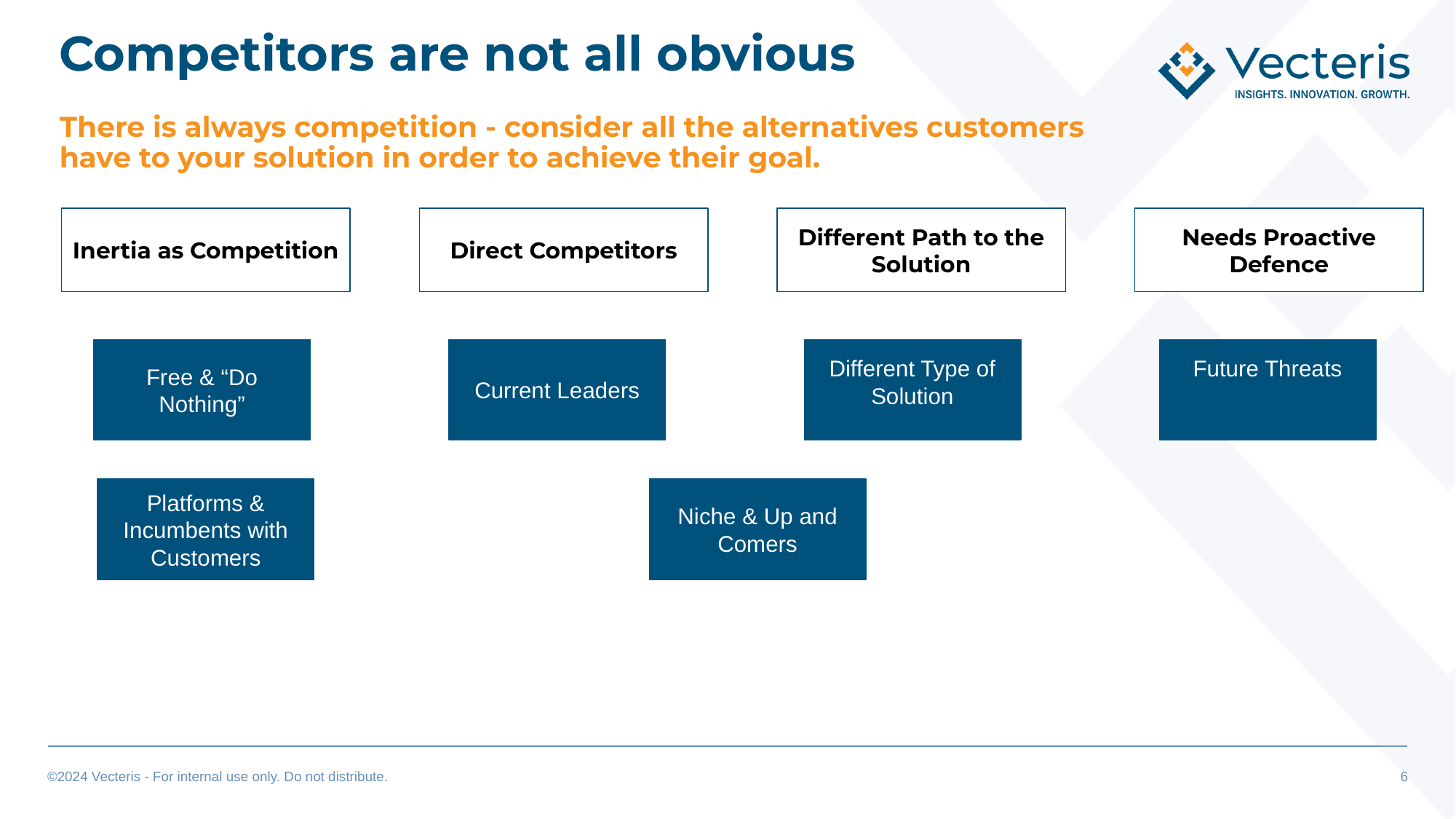

# Competitors are not all obvious
There is always competition - consider all the alternatives customers have to your solution in order to achieve their goal.
Needs Proactive Defence
Inertia as Competition
Direct Competitors
Different Path to the Solution
Free & “Do Nothing”
Current Leaders
Different Type of Solution
Future Threats
Platforms & Incumbents with Customers
Niche & Up and Comers